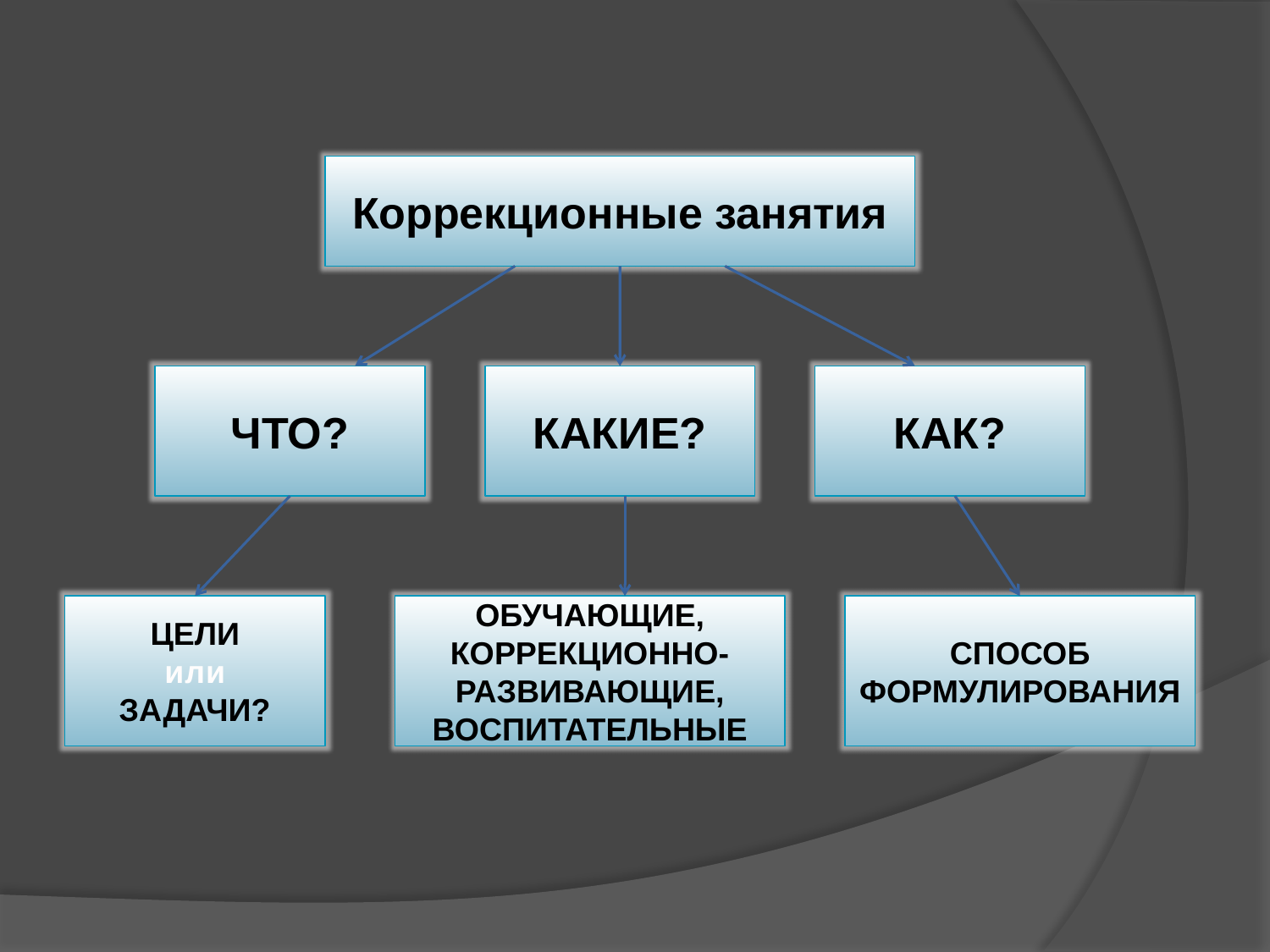

Коррекционные занятия
ЧТО?

КАКИЕ?

КАК?
ЦЕЛИ
или
ЗАДАЧИ?
ОБУЧАЮЩИЕ,
КОРРЕКЦИОННО-РАЗВИВАЮЩИЕ,
ВОСПИТАТЕЛЬНЫЕ
СПОСОБ
ФОРМУЛИРОВАНИЯ